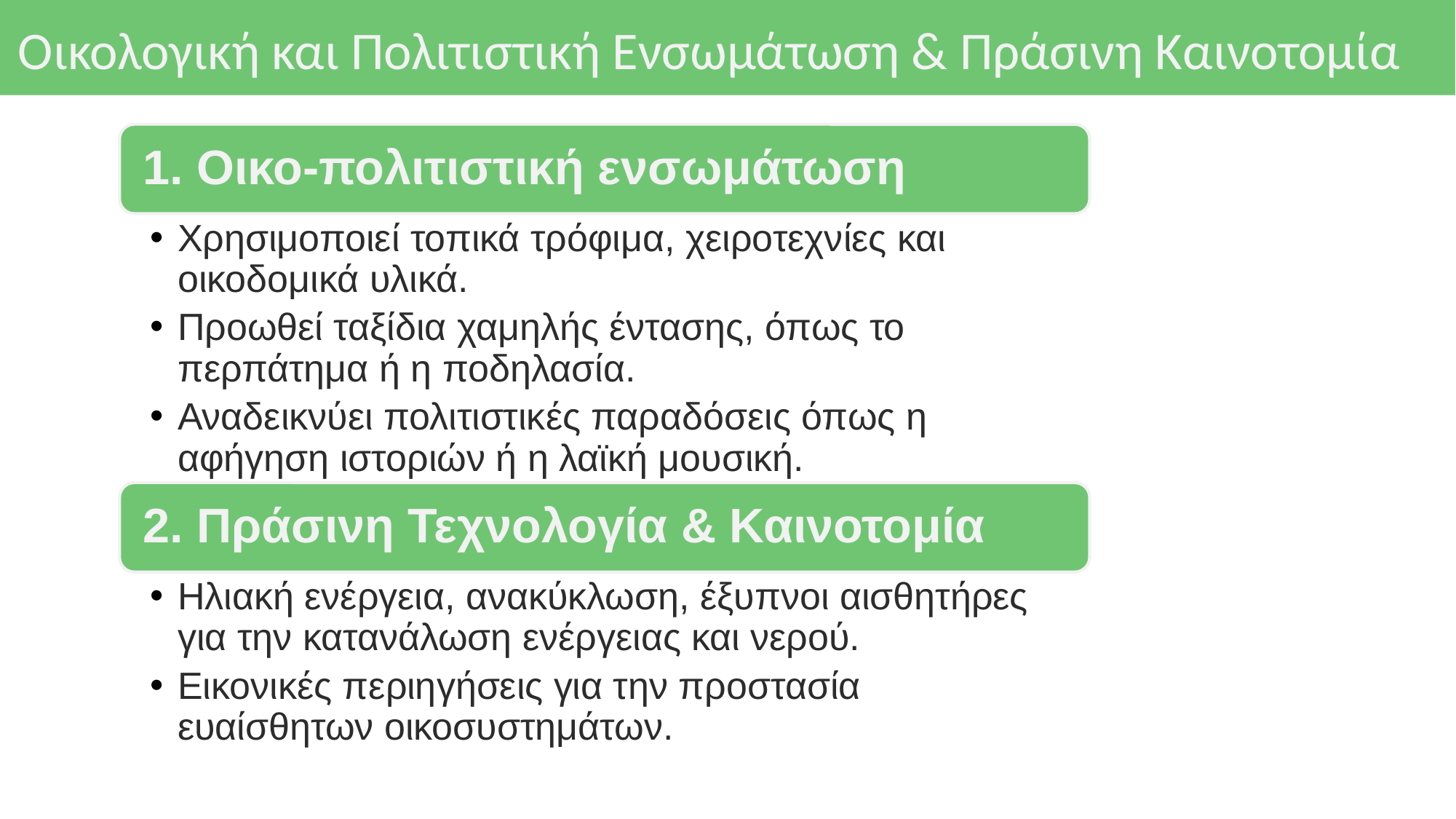

# Οικολογική και Πολιτιστική Ενσωμάτωση & Πράσινη Καινοτομία
1. Οικο-πολιτιστική ενσωμάτωση
Χρησιμοποιεί τοπικά τρόφιμα, χειροτεχνίες και οικοδομικά υλικά.
Προωθεί ταξίδια χαμηλής έντασης, όπως το περπάτημα ή η ποδηλασία.
Αναδεικνύει πολιτιστικές παραδόσεις όπως η αφήγηση ιστοριών ή η λαϊκή μουσική.
2. Πράσινη Τεχνολογία & Καινοτομία
Ηλιακή ενέργεια, ανακύκλωση, έξυπνοι αισθητήρες για την κατανάλωση ενέργειας και νερού.
Εικονικές περιηγήσεις για την προστασία ευαίσθητων οικοσυστημάτων.